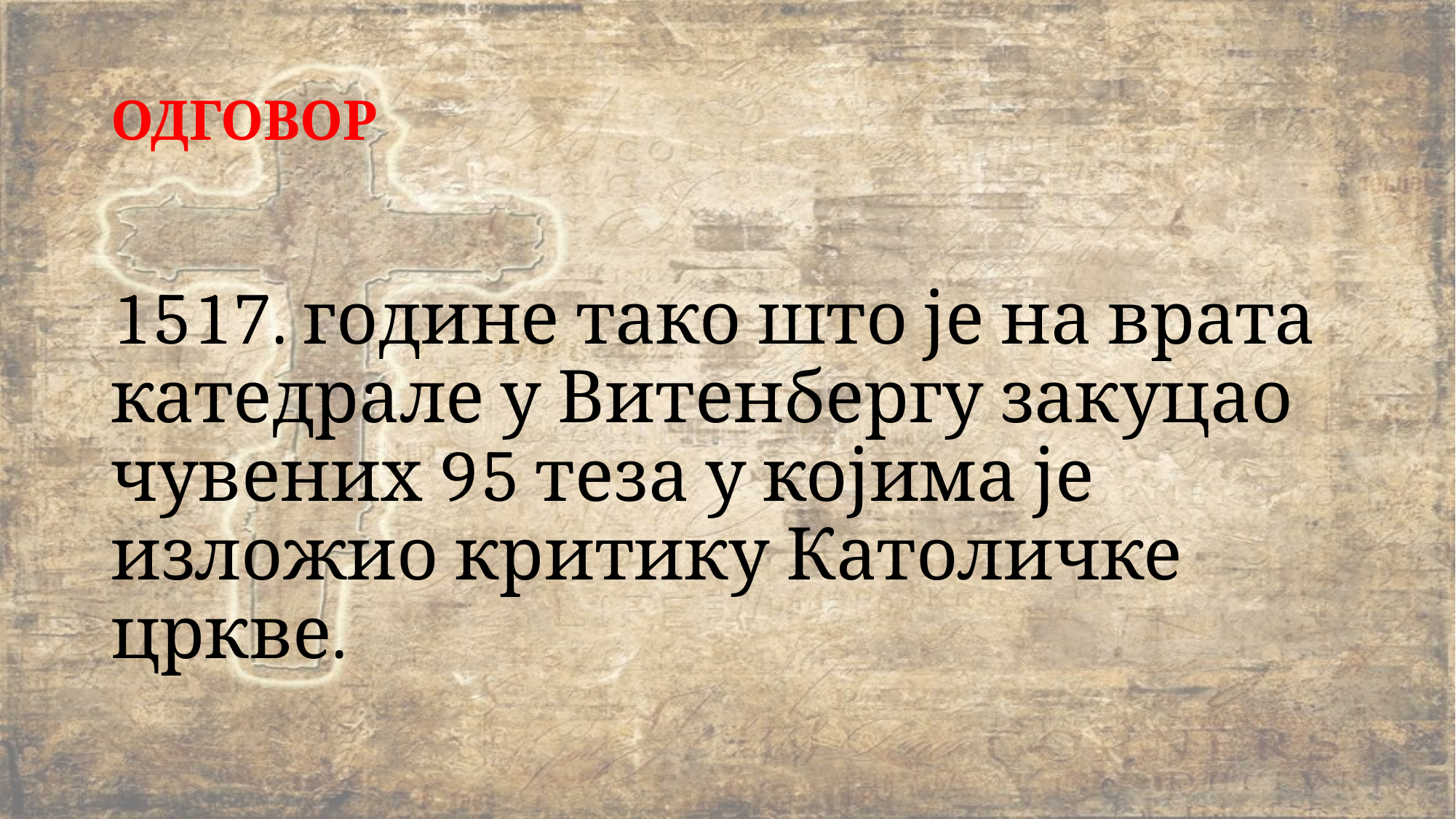

# ОДГОВОР
1517. године тако што је на врата катедрале у Витенбергу закуцао чувених 95 теза у којима је изложио критику Католичке цркве.